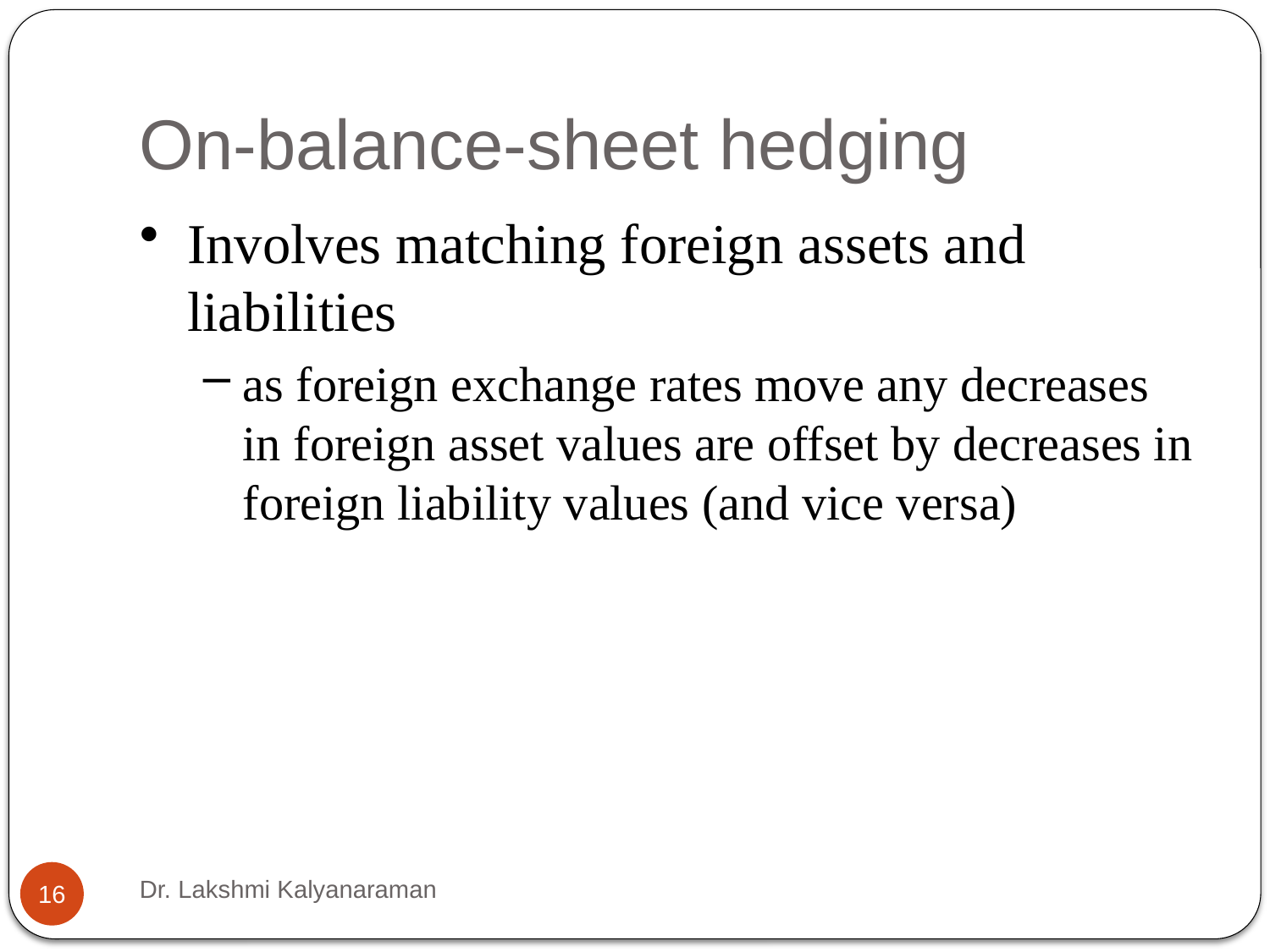

# On-balance-sheet hedging
Involves matching foreign assets and liabilities
as foreign exchange rates move any decreases in foreign asset values are offset by decreases in foreign liability values (and vice versa)

Dr. Lakshmi Kalyanaraman
16